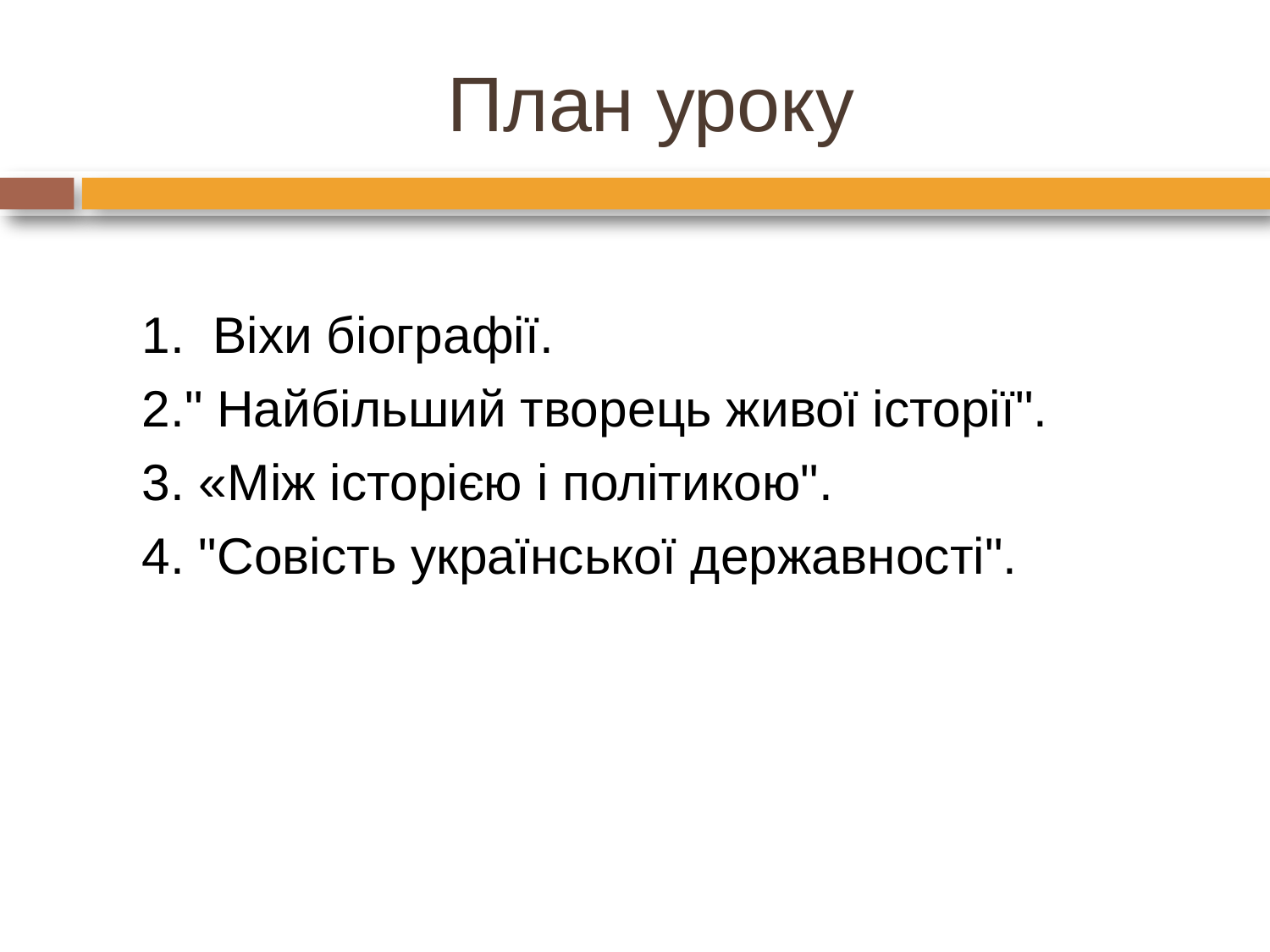

# План уроку

	1.  Віхи біографії.
	2." Найбільший творець живої історії".
	3. «Між історією і політикою".
 	4. "Совість української державності".